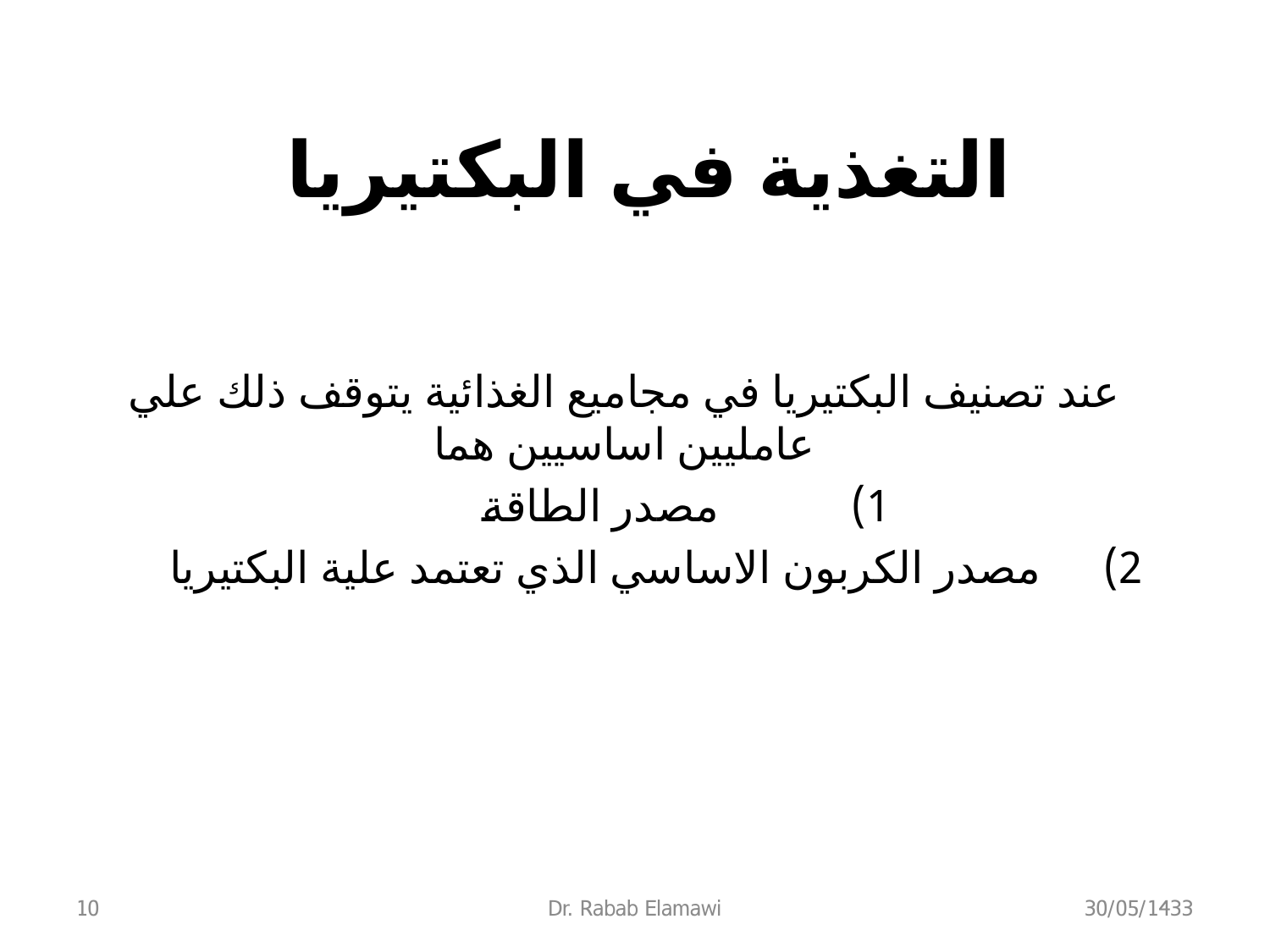

# التغذية في البكتيريا
عند تصنيف البكتيريا في مجاميع الغذائية يتوقف ذلك علي عامليين اساسيين هما
مصدر الطاقة
مصدر الكربون الاساسي الذي تعتمد علية البكتيريا
10
Dr. Rabab Elamawi
30/05/1433